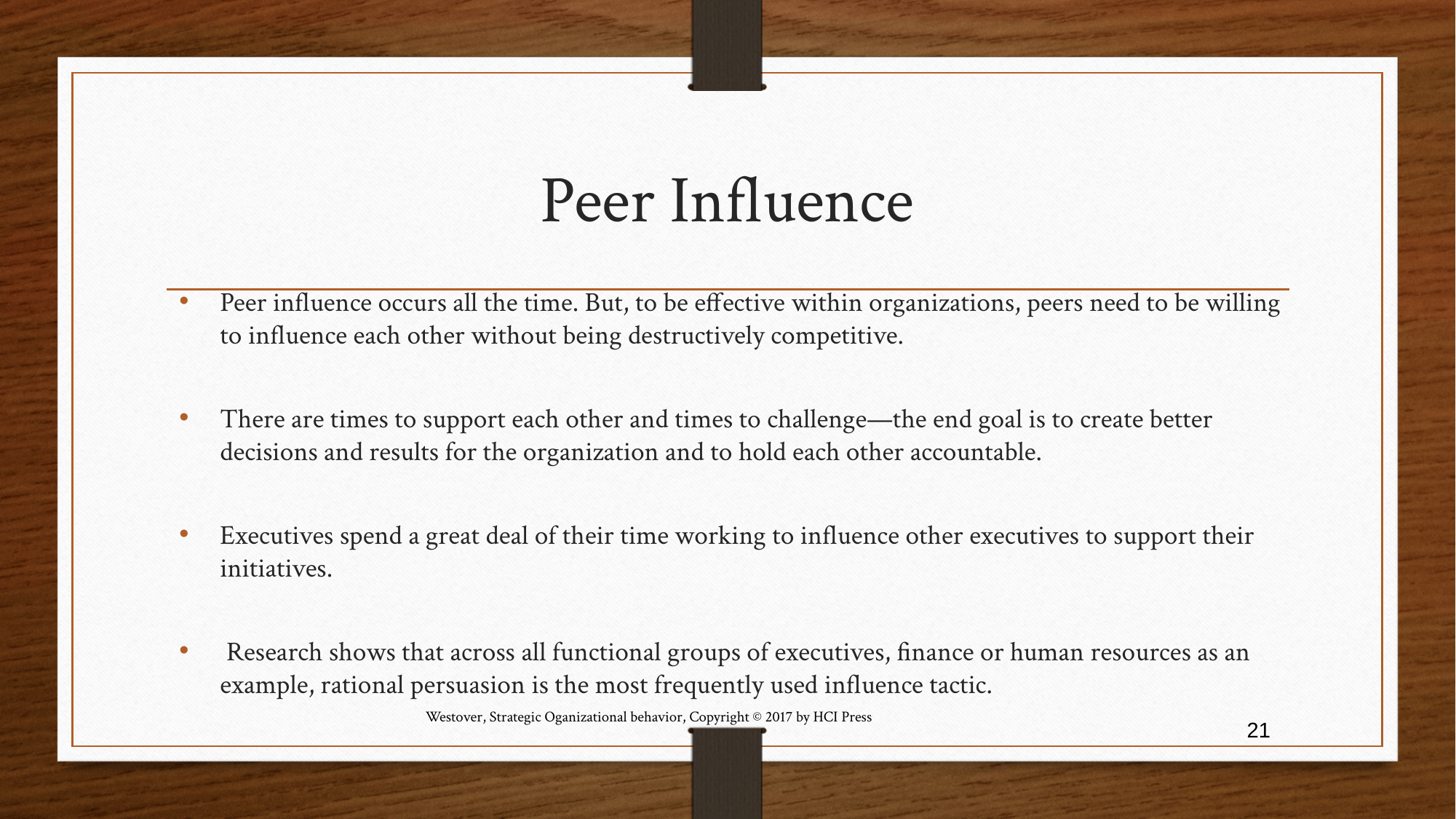

# Peer Influence
Peer influence occurs all the time. But, to be effective within organizations, peers need to be willing to influence each other without being destructively competitive.

There are times to support each other and times to challenge—the end goal is to create better decisions and results for the organization and to hold each other accountable.

Executives spend a great deal of their time working to influence other executives to support their initiatives.

 Research shows that across all functional groups of executives, finance or human resources as an example, rational persuasion is the most frequently used influence tactic.
Westover, Strategic Oganizational behavior, Copyright © 2017 by HCI Press
21